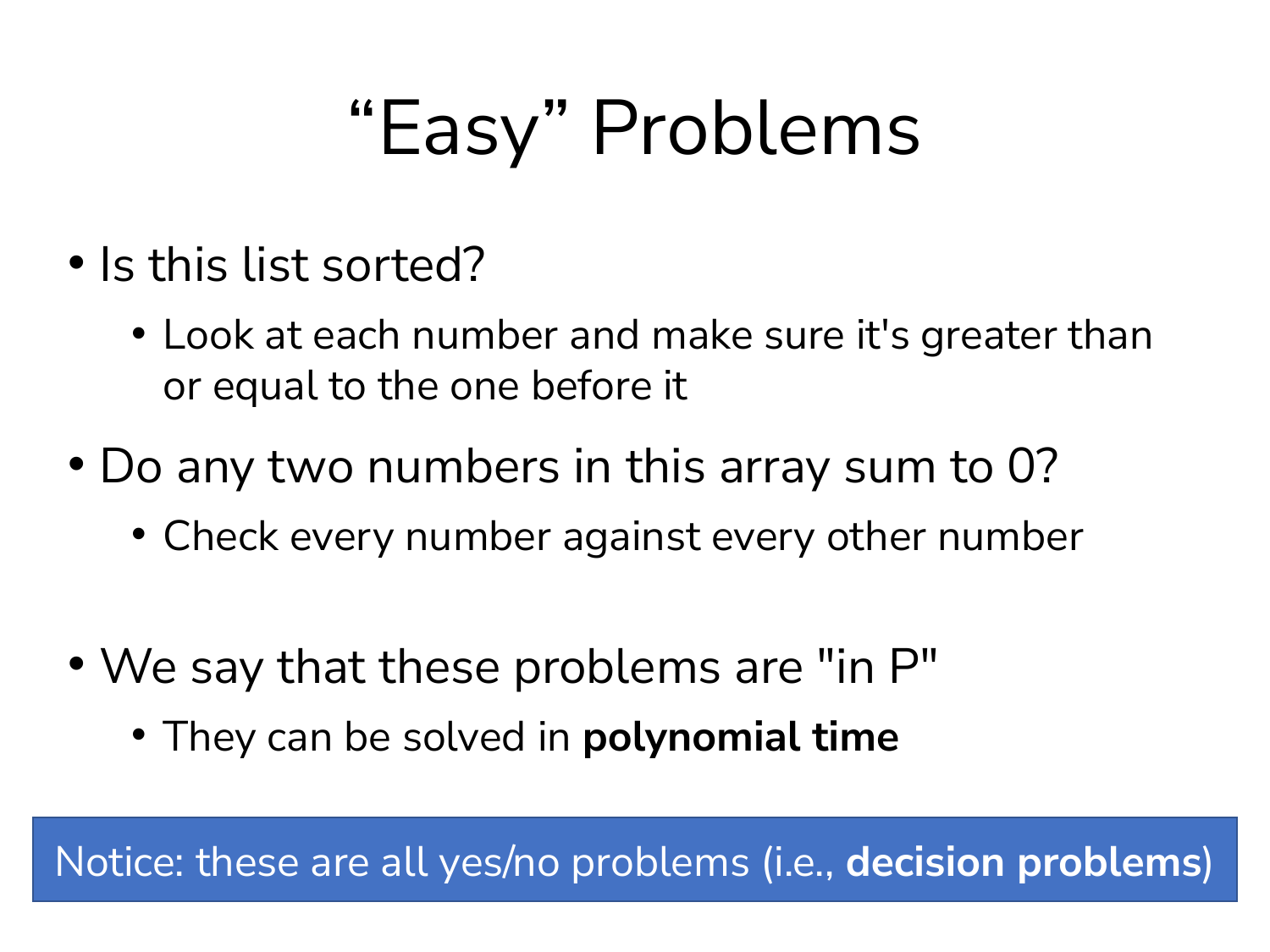

# “Easy” Problems
Is this list sorted?
Look at each number and make sure it's greater than or equal to the one before it
Do any two numbers in this array sum to 0?
Check every number against every other number

We say that these problems are "in P"
They can be solved in polynomial time
Notice: these are all yes/no problems (i.e., decision problems)